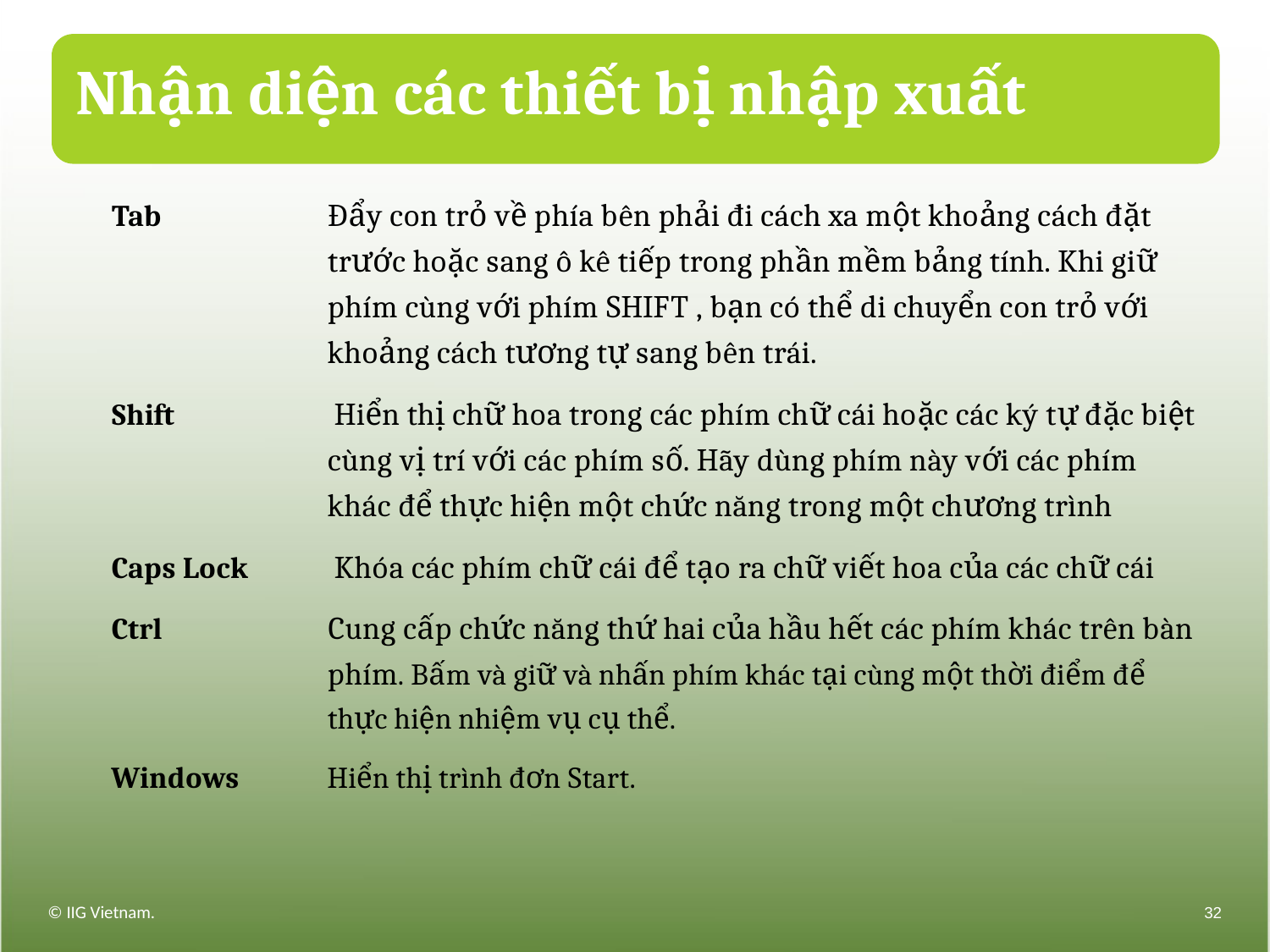

# Nhận diện các thiết bị nhập xuất
Tab	Đẩy con trỏ về phía bên phải đi cách xa một khoảng cách đặt trước hoặc sang ô kê tiếp trong phần mềm bảng tính. Khi giữ phím cùng với phím SHIFT , bạn có thể di chuyển con trỏ với khoảng cách tương tự sang bên trái.
Shift	 Hiển thị chữ hoa trong các phím chữ cái hoặc các ký tự đặc biệt cùng vị trí với các phím số. Hãy dùng phím này với các phím khác để thực hiện một chức năng trong một chương trình
Caps Lock	 Khóa các phím chữ cái để tạo ra chữ viết hoa của các chữ cái
Ctrl	Cung cấp chức năng thứ hai của hầu hết các phím khác trên bàn phím. Bấm và giữ và nhấn phím khác tại cùng một thời điểm để thực hiện nhiệm vụ cụ thể.
Windows	Hiển thị trình đơn Start.
© IIG Vietnam.
32